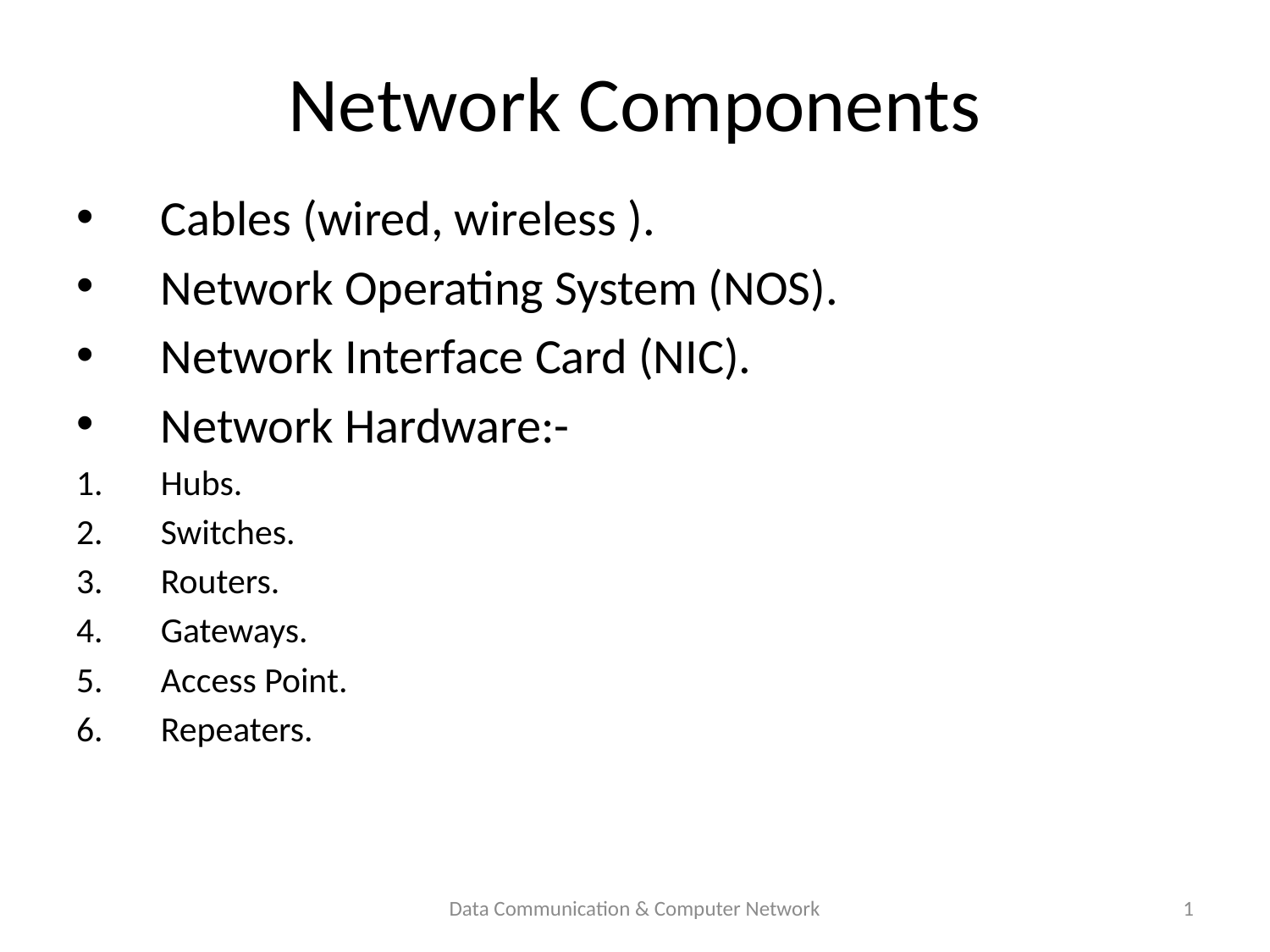

# Network Components
Cables (wired, wireless ).
Network Operating System (NOS).
Network Interface Card (NIC).
Network Hardware:-
Hubs.
Switches.
Routers.
Gateways.
Access Point.
Repeaters.

Data Communication & Computer Network
1